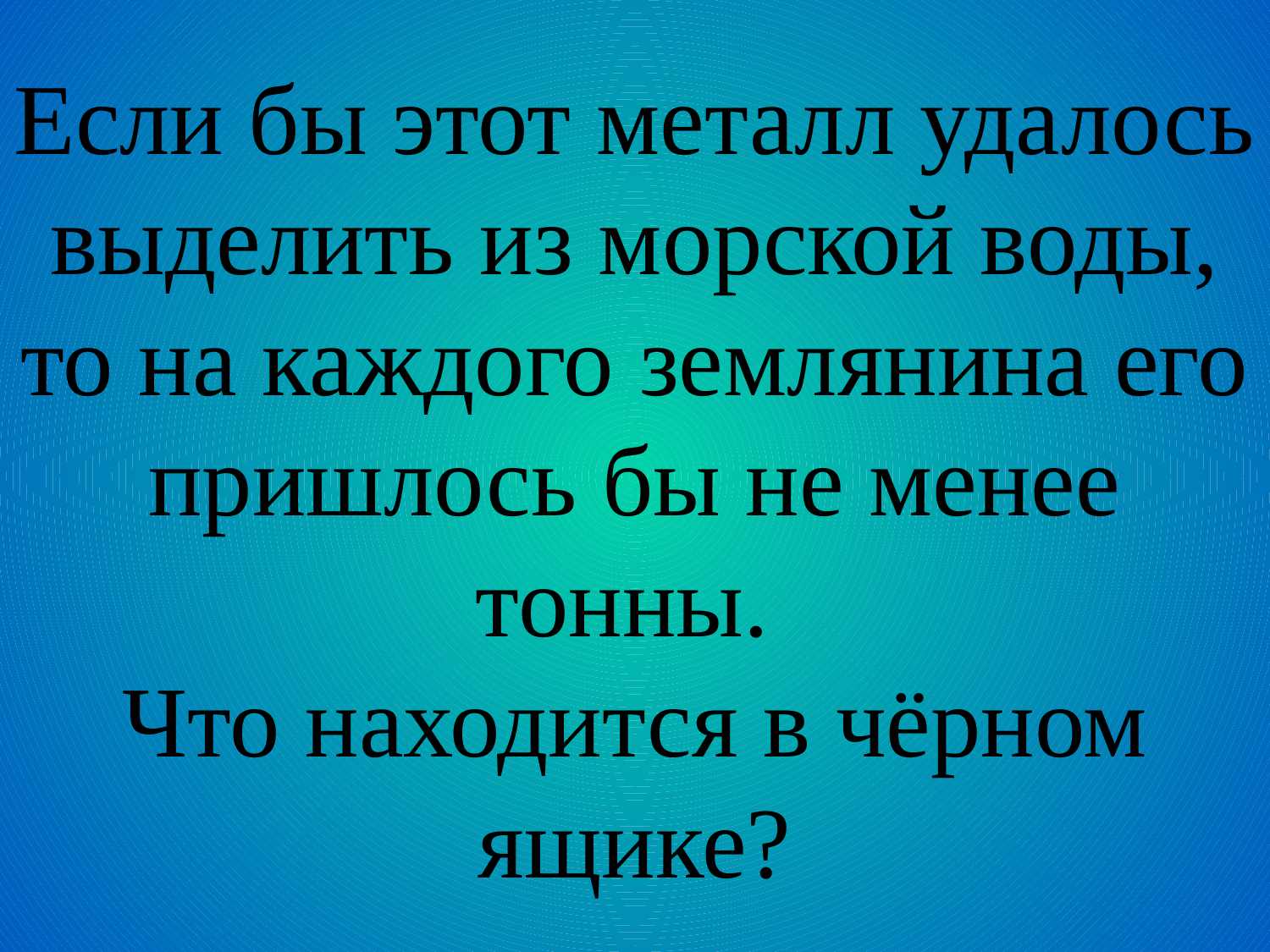

# Если бы этот металл удалось выделить из морской воды, то на каждого землянина его пришлось бы не менее тонны. Что находится в чёрном ящике?